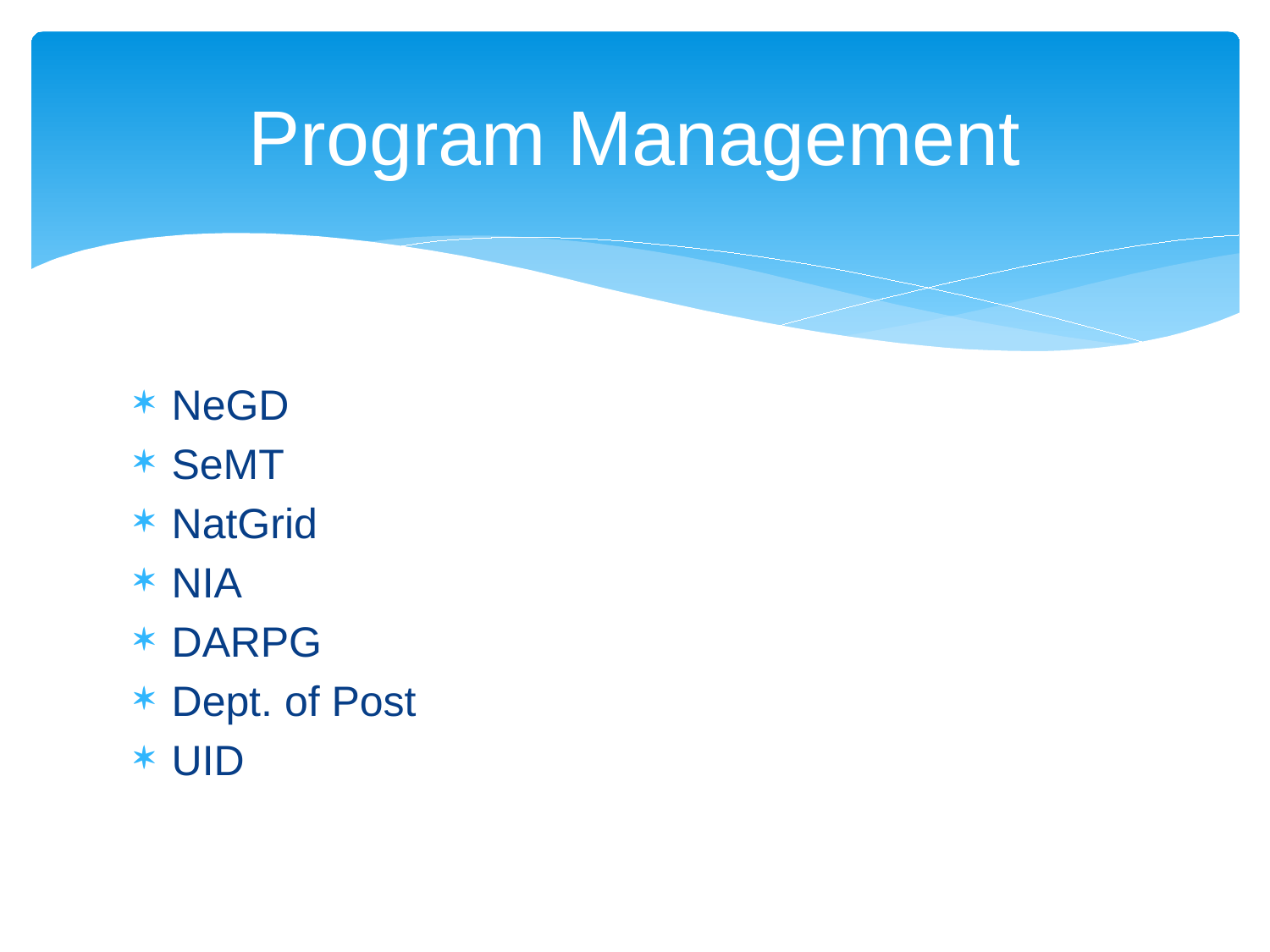

# Program Management
NeGD
SeMT
NatGrid
NIA
DARPG
Dept. of Post
UID